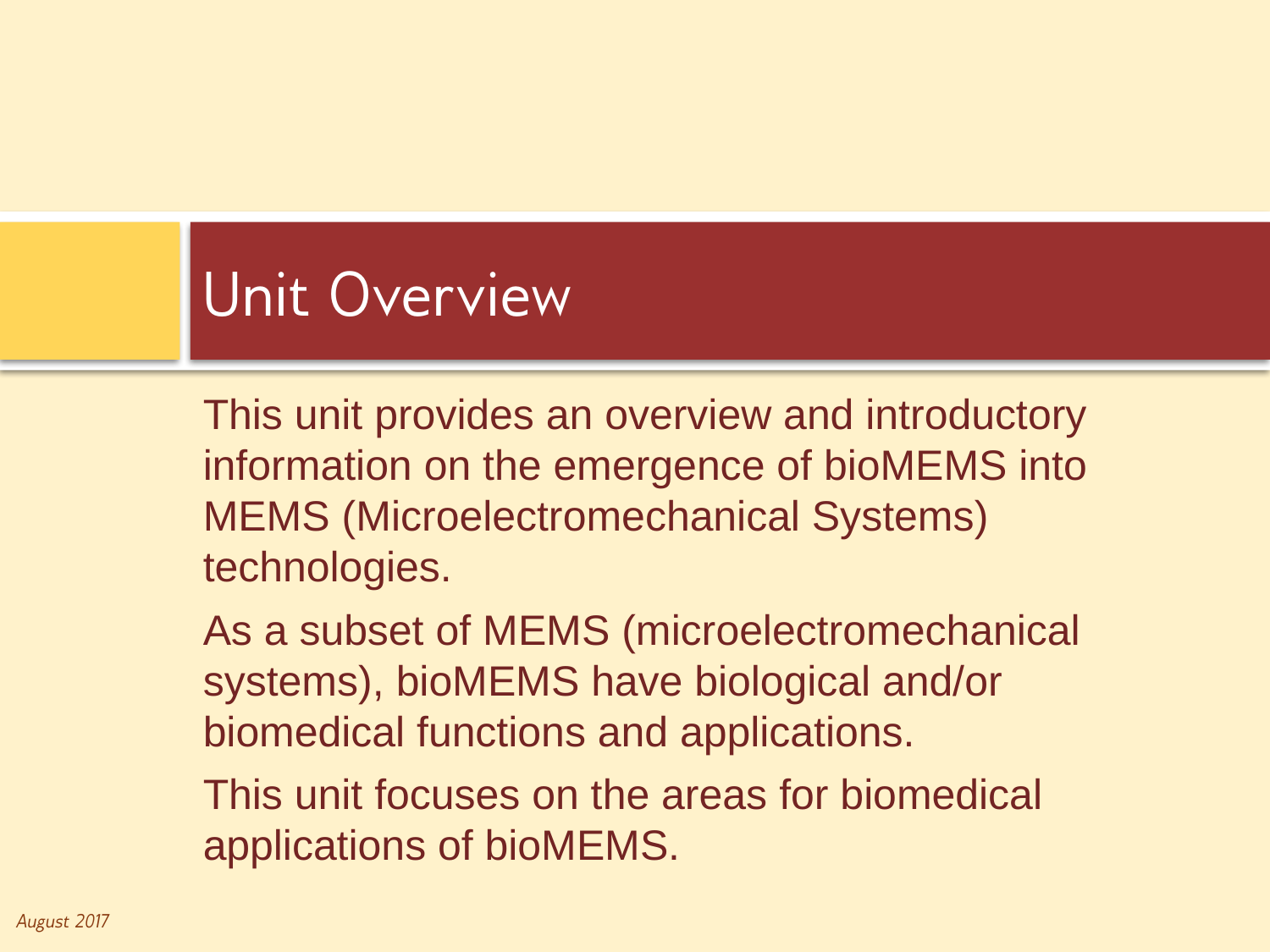

# Unit Overview
This unit provides an overview and introductory information on the emergence of bioMEMS into MEMS (Microelectromechanical Systems) technologies.
As a subset of MEMS (microelectromechanical systems), bioMEMS have biological and/or biomedical functions and applications.
This unit focuses on the areas for biomedical applications of bioMEMS.